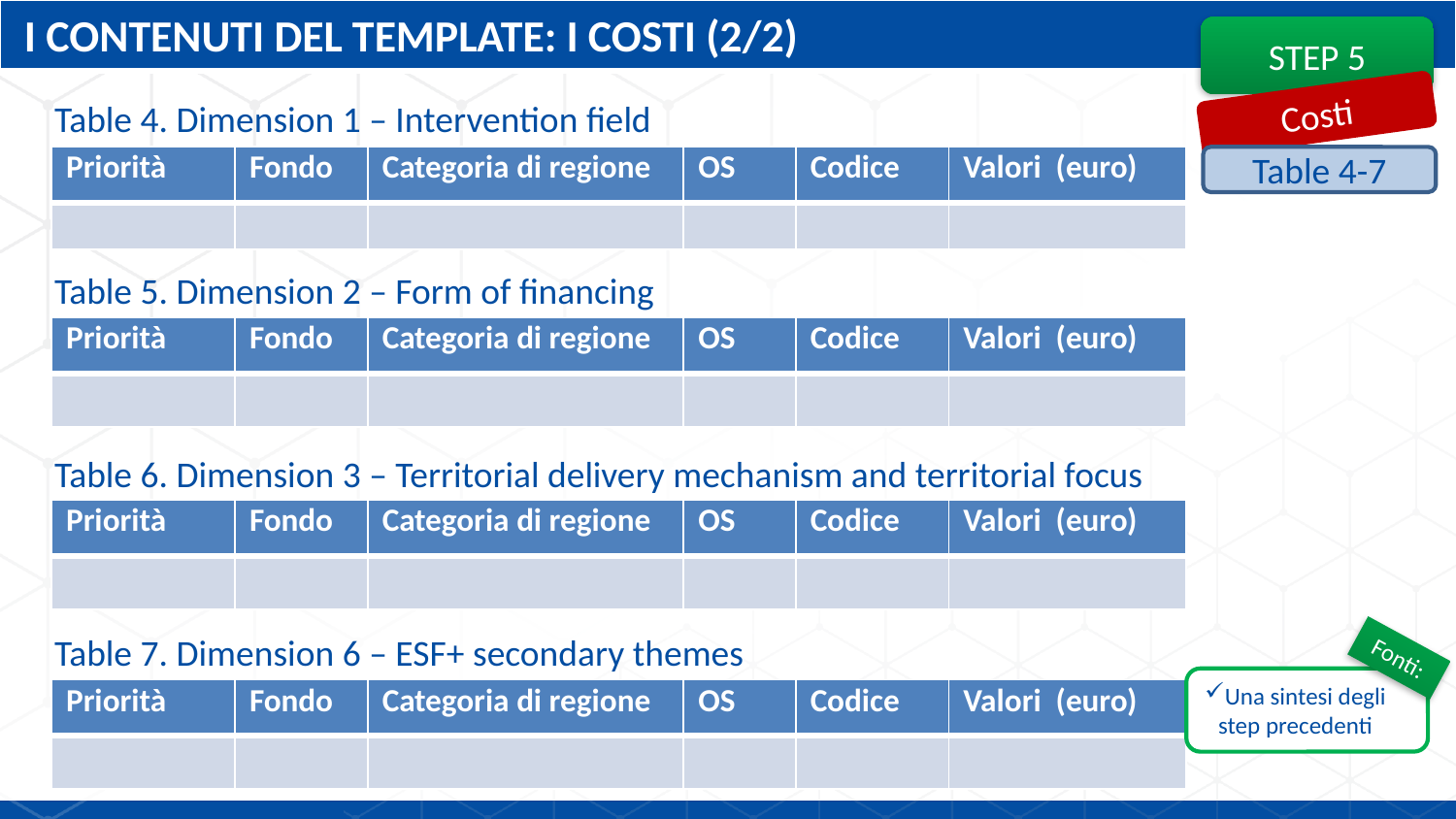

I CONTENUTI DEL TEMPLATE: I COSTI (2/2)
STEP 5
Costi
Table 4. Dimension 1 – Intervention field
| Priorità | Fondo | Categoria di regione | OS | Codice | Valori (euro) |
| --- | --- | --- | --- | --- | --- |
|  |  |  |  |  |  |
Table 4-7
Table 5. Dimension 2 – Form of financing
| Priorità | Fondo | Categoria di regione | OS | Codice | Valori (euro) |
| --- | --- | --- | --- | --- | --- |
|  |  |  |  |  |  |
Table 6. Dimension 3 – Territorial delivery mechanism and territorial focus
| Priorità | Fondo | Categoria di regione | OS | Codice | Valori (euro) |
| --- | --- | --- | --- | --- | --- |
|  |  |  |  |  |  |
Table 7. Dimension 6 – ESF+ secondary themes
Fonti:

Una sintesi degli step precedenti

| Priorità | Fondo | Categoria di regione | OS | Codice | Valori (euro) |
| --- | --- | --- | --- | --- | --- |
|  |  |  |  |  |  |